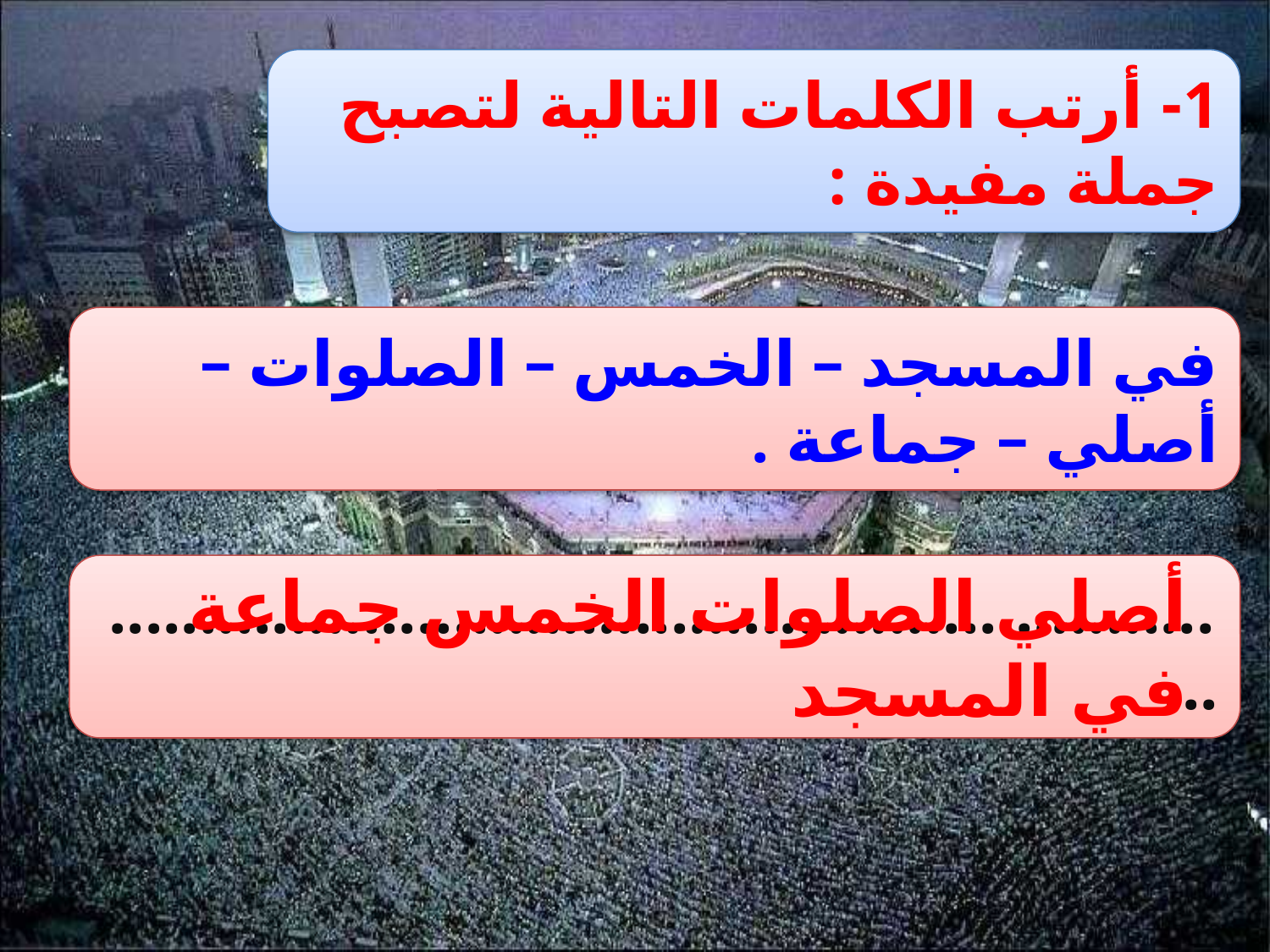

1- أرتب الكلمات التالية لتصبح جملة مفيدة :
في المسجد – الخمس – الصلوات – أصلي – جماعة .
................................................................
أصلي الصلوات الخمس جماعة  في المسجد